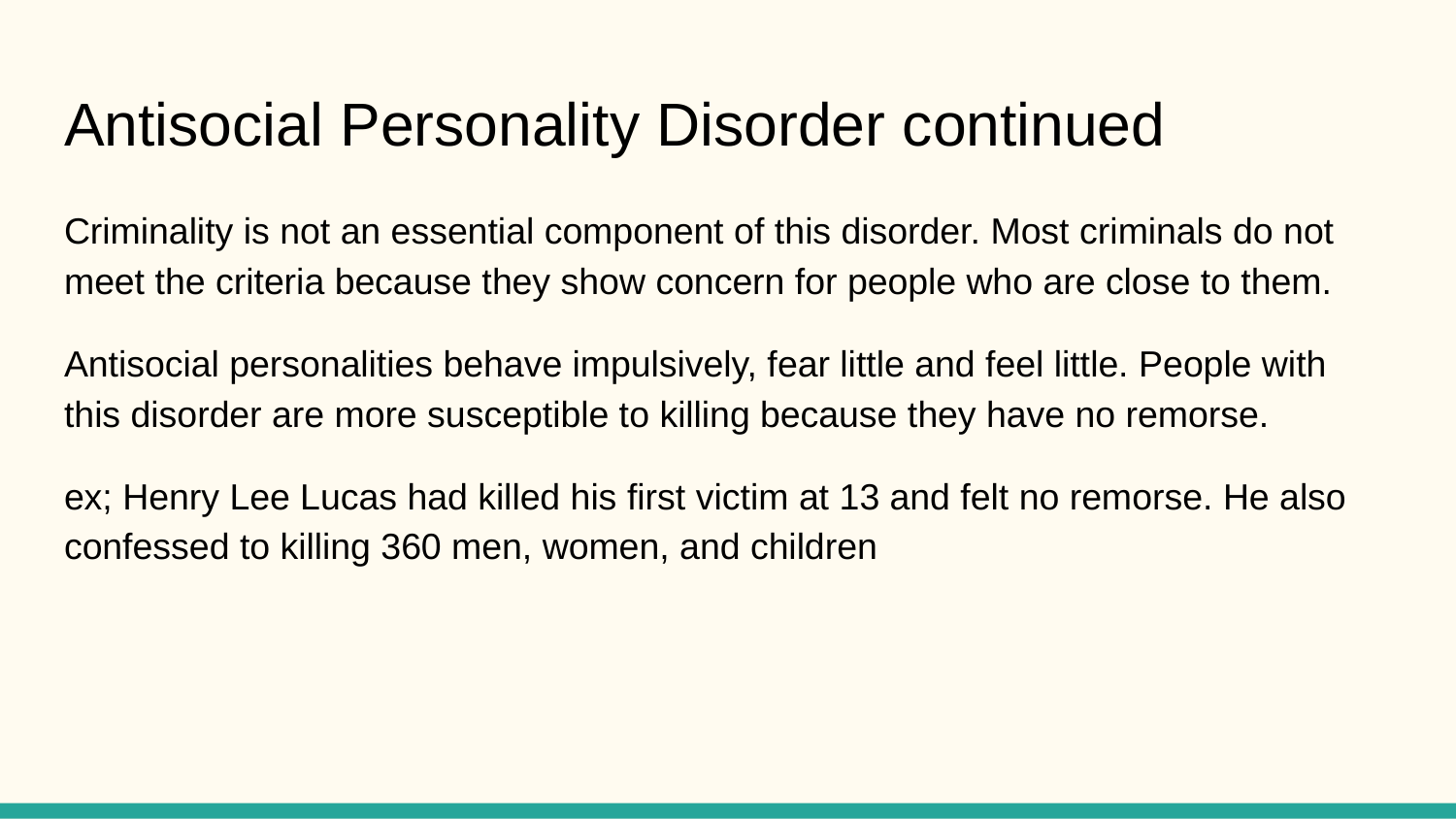

# Antisocial Personality Disorder continued
Criminality is not an essential component of this disorder. Most criminals do not meet the criteria because they show concern for people who are close to them.
Antisocial personalities behave impulsively, fear little and feel little. People with this disorder are more susceptible to killing because they have no remorse.
ex; Henry Lee Lucas had killed his first victim at 13 and felt no remorse. He also confessed to killing 360 men, women, and children